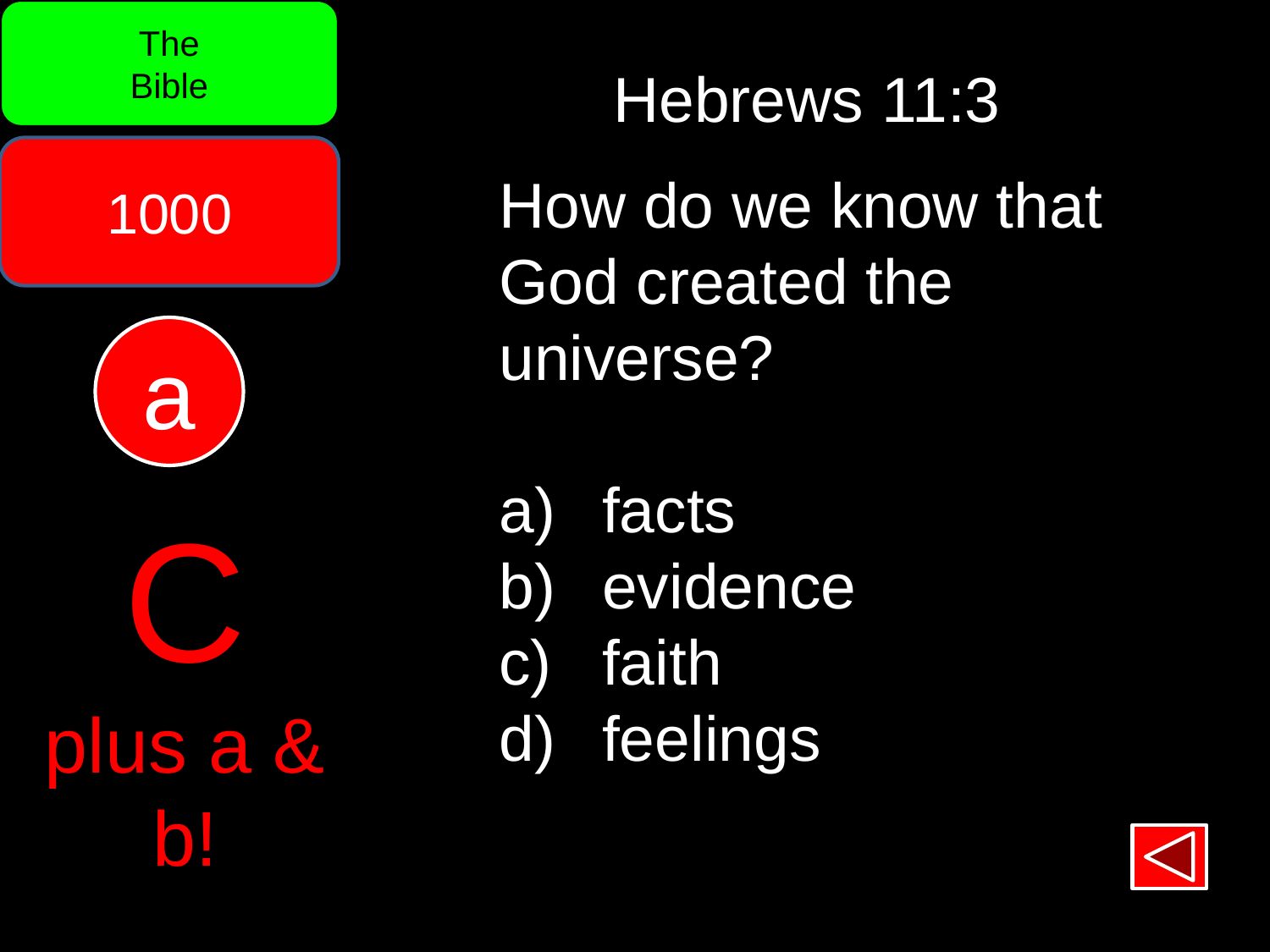

The
Bible
Hebrews 11:3
1000
How do we know that
God created the
universe?

facts
evidence
faith
feelings
a
C
plus a & b!